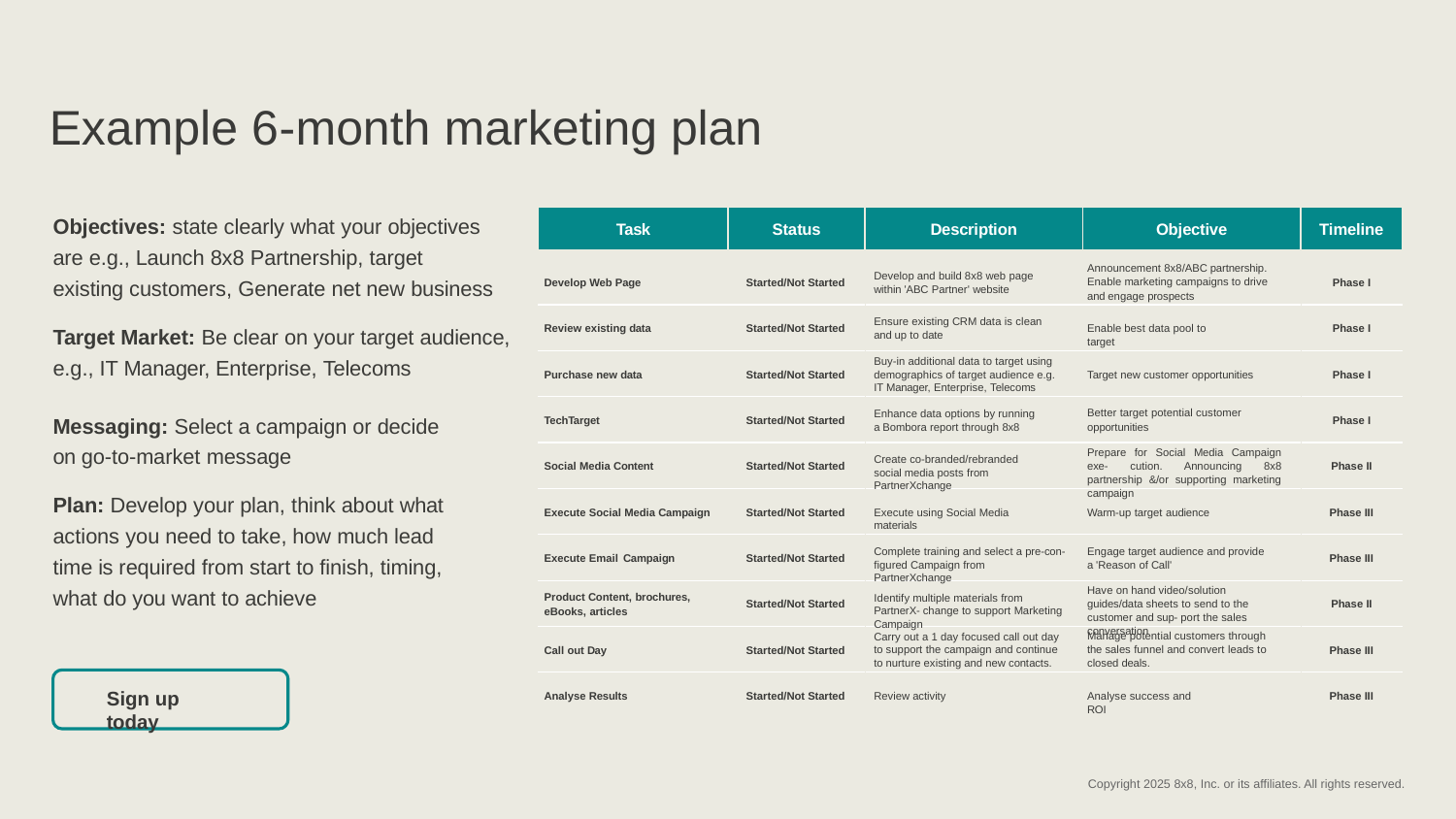

Example 6-month marketing plan
| Task | Status | Description | Objective | Timeline |
| --- | --- | --- | --- | --- |
Objectives: state clearly what your objectives are e.g., Launch 8x8 Partnership, target existing customers, Generate net new business

Announcement 8x8/ABC partnership. Enable marketing campaigns to drive and engage prospects
Develop and build 8x8 web page within 'ABC Partner' website
Develop Web Page
Started/Not Started
Phase I
Ensure existing CRM data is clean and up to date
Target Market: Be clear on your target audience, e.g., IT Manager, Enterprise, Telecoms
Review existing data
Started/Not Started
Enable best data pool to target
Phase I
Buy-in additional data to target using demographics of target audience e.g. IT Manager, Enterprise, Telecoms
Purchase new data
Started/Not Started
Target new customer opportunities
Phase I
Better target potential customer opportunities
Enhance data options by running a Bombora report through 8x8
Messaging: Select a campaign or decide on go-to-market message
Phase I
TechTarget
Started/Not Started
Prepare for Social Media Campaign exe- cution. Announcing 8x8 partnership &/or supporting marketing campaign
Create co-branded/rebranded social media posts from PartnerXchange
Phase II
Social Media Content
Started/Not Started
Plan: Develop your plan, think about what actions you need to take, how much lead time is required from start to finish, timing, what do you want to achieve
Execute Social Media Campaign
Started/Not Started
Execute using Social Media materials
Warm-up target audience
Phase III
Engage target audience and provide a 'Reason of Call'
Complete training and select a pre-con- figured Campaign from PartnerXchange
Execute Email Campaign
Started/Not Started
Phase III
Have on hand video/solution guides/data sheets to send to the customer and sup- port the sales conversation
Product Content, brochures, eBooks, articles
Identify multiple materials from PartnerX- change to support Marketing Campaign
Phase II
Started/Not Started
Manage potential customers through the sales funnel and convert leads to closed deals.
Carry out a 1 day focused call out day to support the campaign and continue to nurture existing and new contacts.
Call out Day
Started/Not Started
Phase III

Sign up today
Analyse Results
Started/Not Started
Review activity
Analyse success and ROI
Phase III